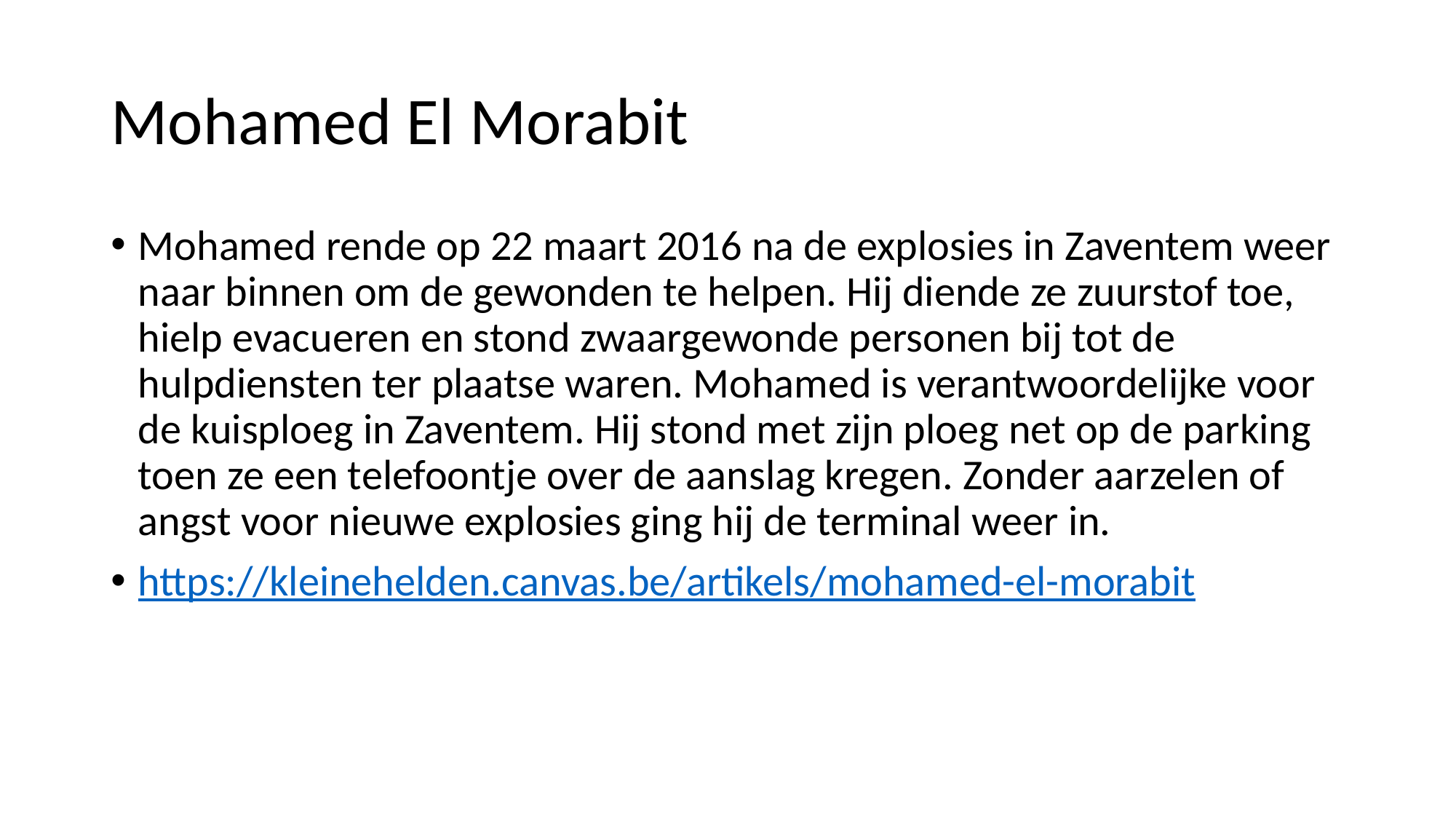

# Mohamed El Morabit
Mohamed rende op 22 maart 2016 na de explosies in Zaventem weer naar binnen om de gewonden te helpen. Hij diende ze zuurstof toe, hielp evacueren en stond zwaargewonde personen bij tot de hulpdiensten ter plaatse waren. Mohamed is verantwoordelijke voor de kuisploeg in Zaventem. Hij stond met zijn ploeg net op de parking toen ze een telefoontje over de aanslag kregen. Zonder aarzelen of angst voor nieuwe explosies ging hij de terminal weer in.
https://kleinehelden.canvas.be/artikels/mohamed-el-morabit